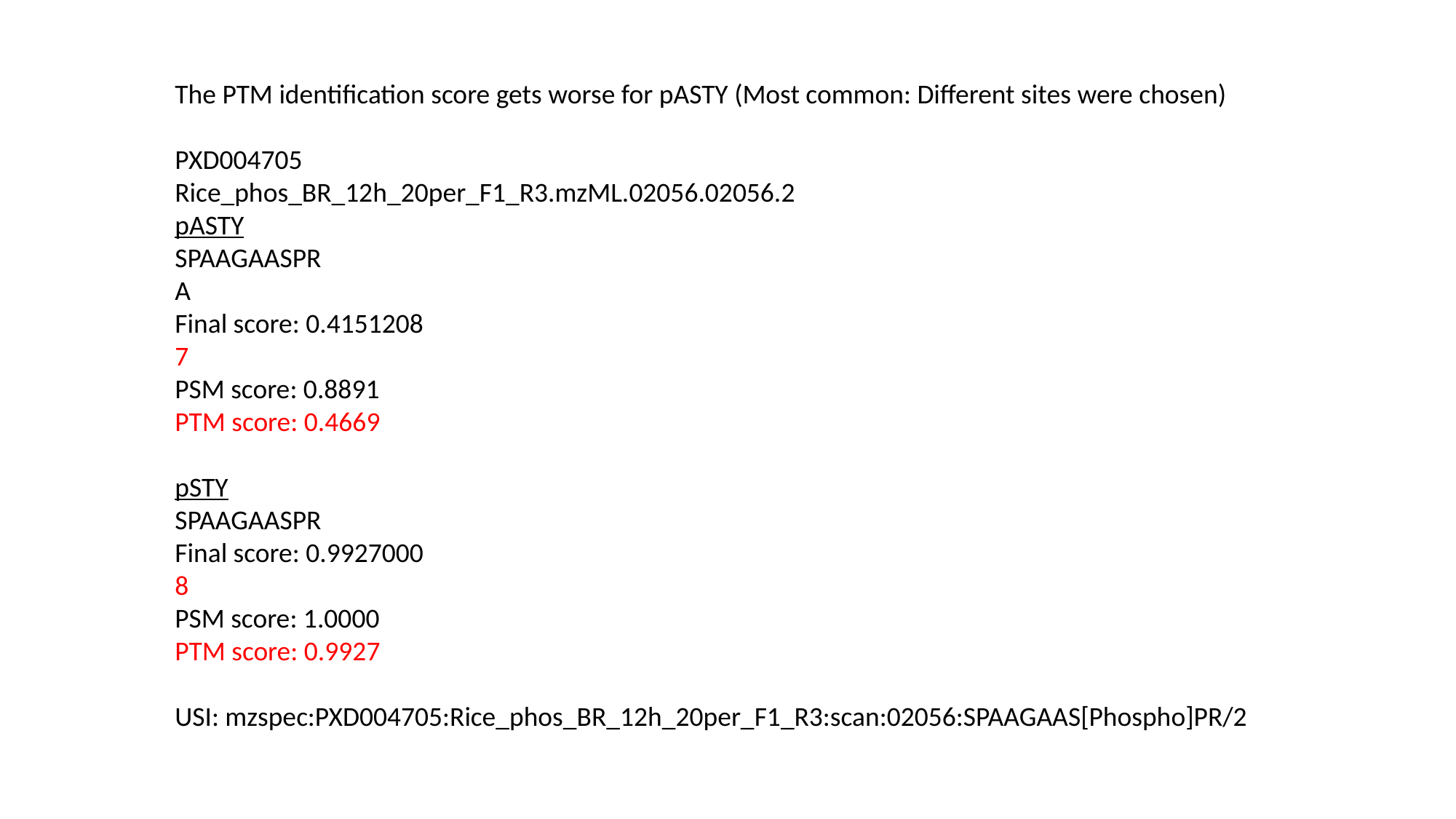

The PTM identification score gets worse for pASTY (Most common: Different sites were chosen)

PXD004705
Rice_phos_BR_12h_20per_F1_R3.mzML.02056.02056.2
pASTY
SPAAGAASPR
A
Final score: 0.4151208
7
PSM score: 0.8891
PTM score: 0.4669

pSTY
SPAAGAASPR
Final score: 0.9927000
8
PSM score: 1.0000
PTM score: 0.9927

USI: mzspec:PXD004705:Rice_phos_BR_12h_20per_F1_R3:scan:02056:SPAAGAAS[Phospho]PR/2